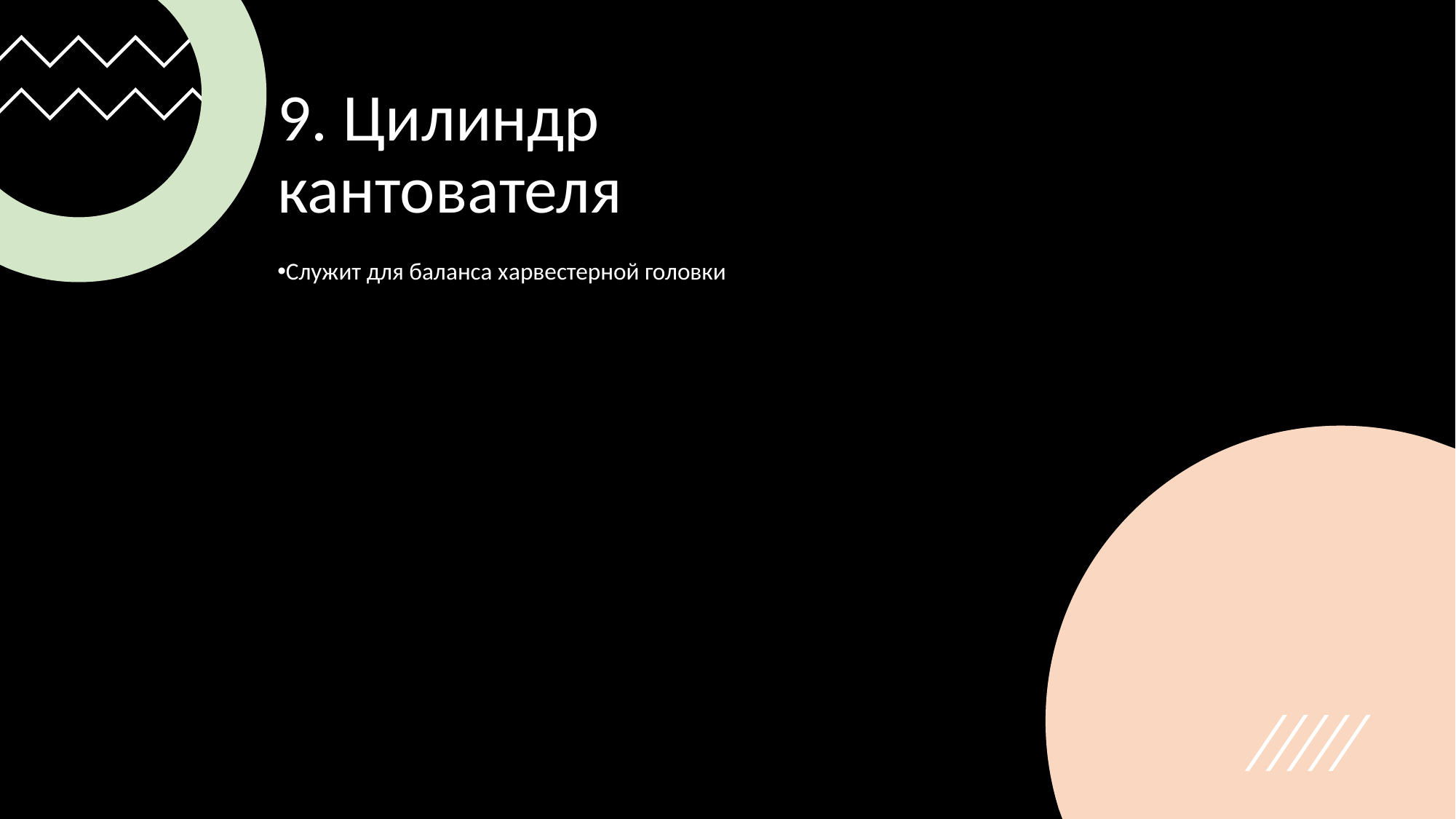

# 9. Цилиндр кантователя

Служит для баланса харвестерной головки